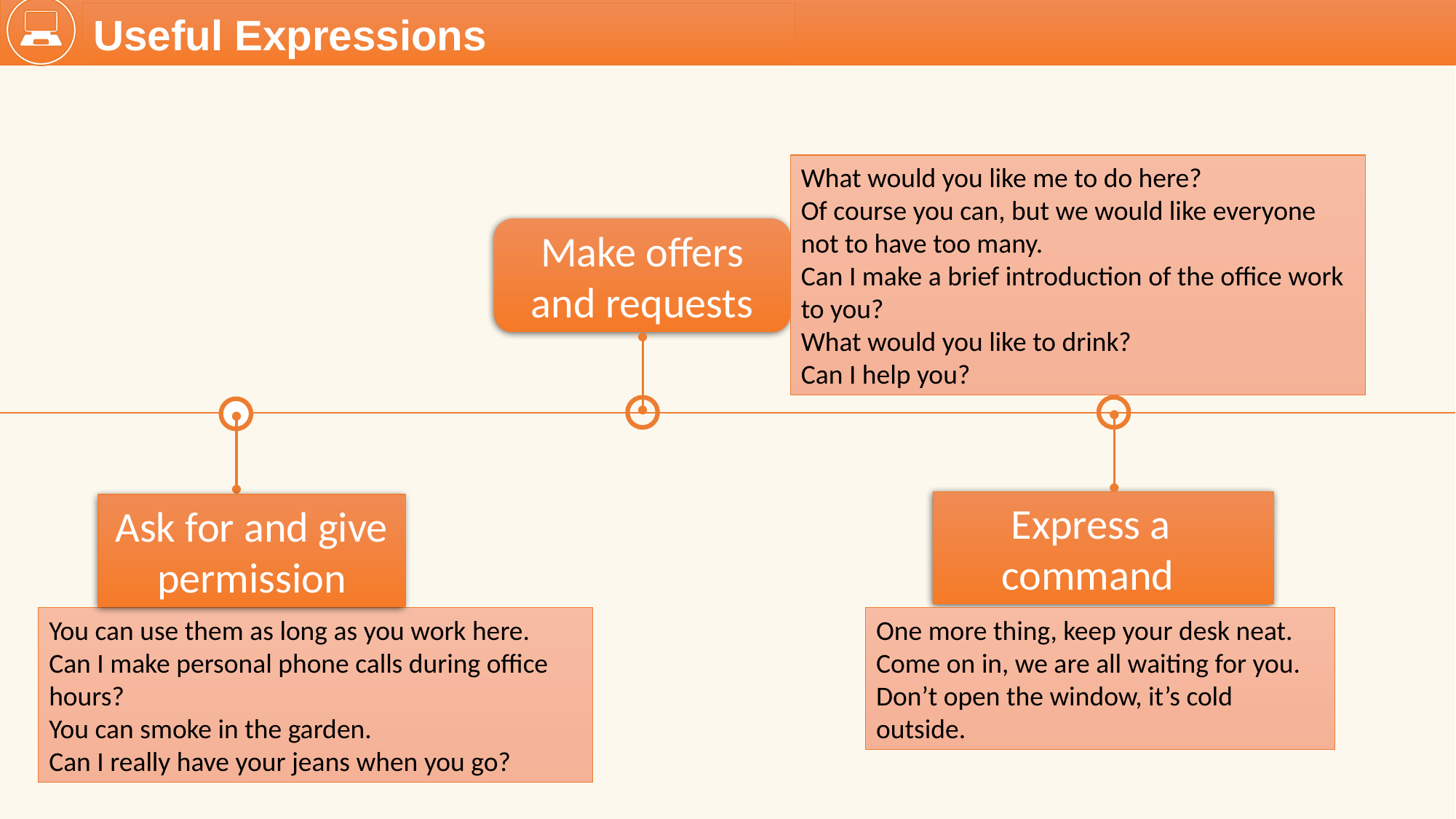

Useful Expressions
What would you like me to do here?
Of course you can, but we would like everyone not to have too many.
Can I make a brief introduction of the office work to you?
What would you like to drink?
Can I help you?
Make offers and requests

       Express a
      command
One more thing, keep your desk neat.
Come on in, we are all waiting for you.
Don’t open the window, it’s cold outside.
Ask for and give permission
You can use them as long as you work here.
Can I make personal phone calls during office hours?
You can smoke in the garden.
Can I really have your jeans when you go?